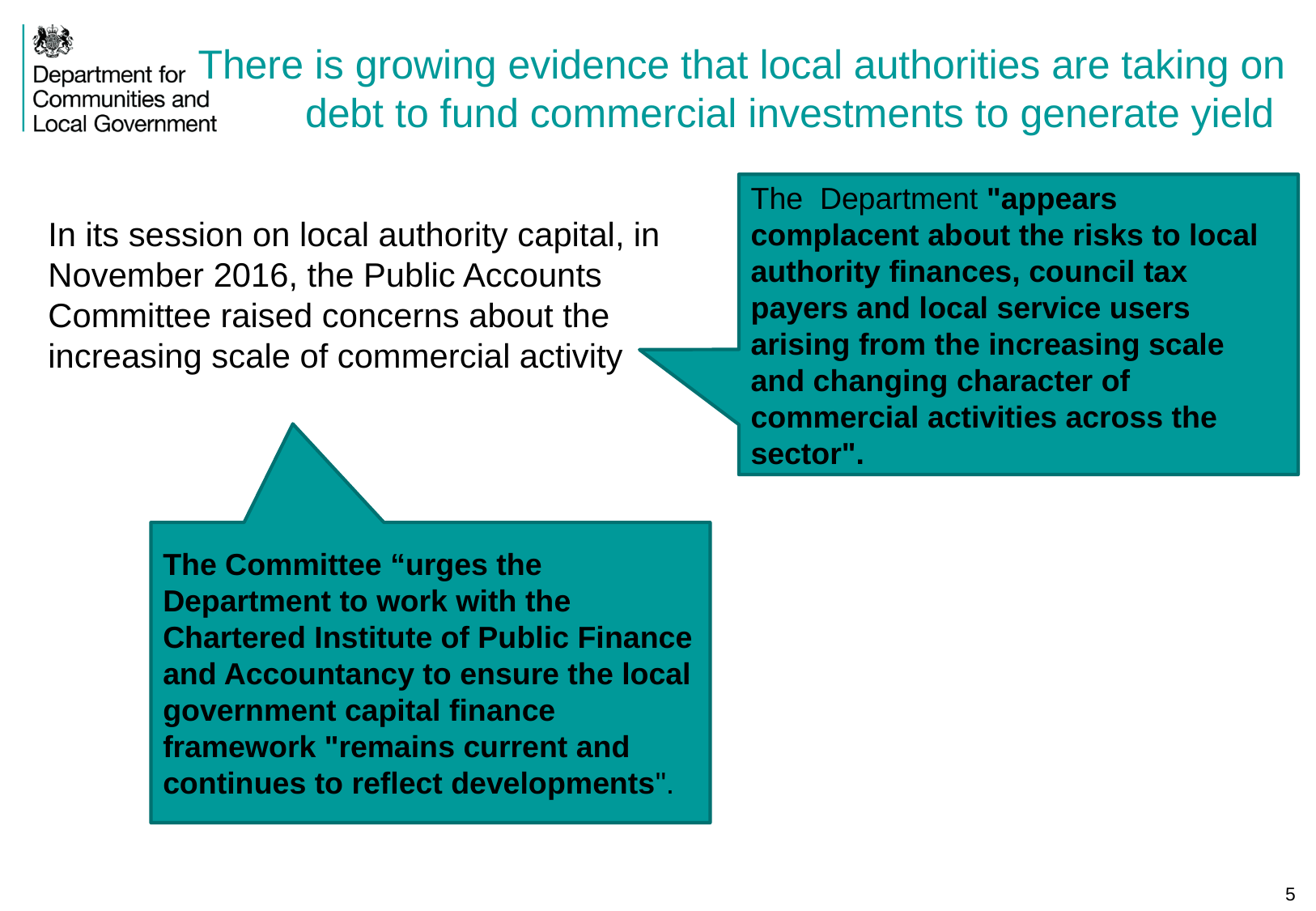

There is growing evidence that local authorities are taking on debt to fund commercial investments to generate yield
The  Department "appears complacent about the risks to local authority finances, council tax payers and local service users arising from the increasing scale and changing character of commercial activities across the sector".
In its session on local authority capital, in November 2016, the Public Accounts Committee raised concerns about the increasing scale of commercial activity
The Committee “urges the Department to work with the Chartered Institute of Public Finance and Accountancy to ensure the local government capital finance framework "remains current and continues to reflect developments".